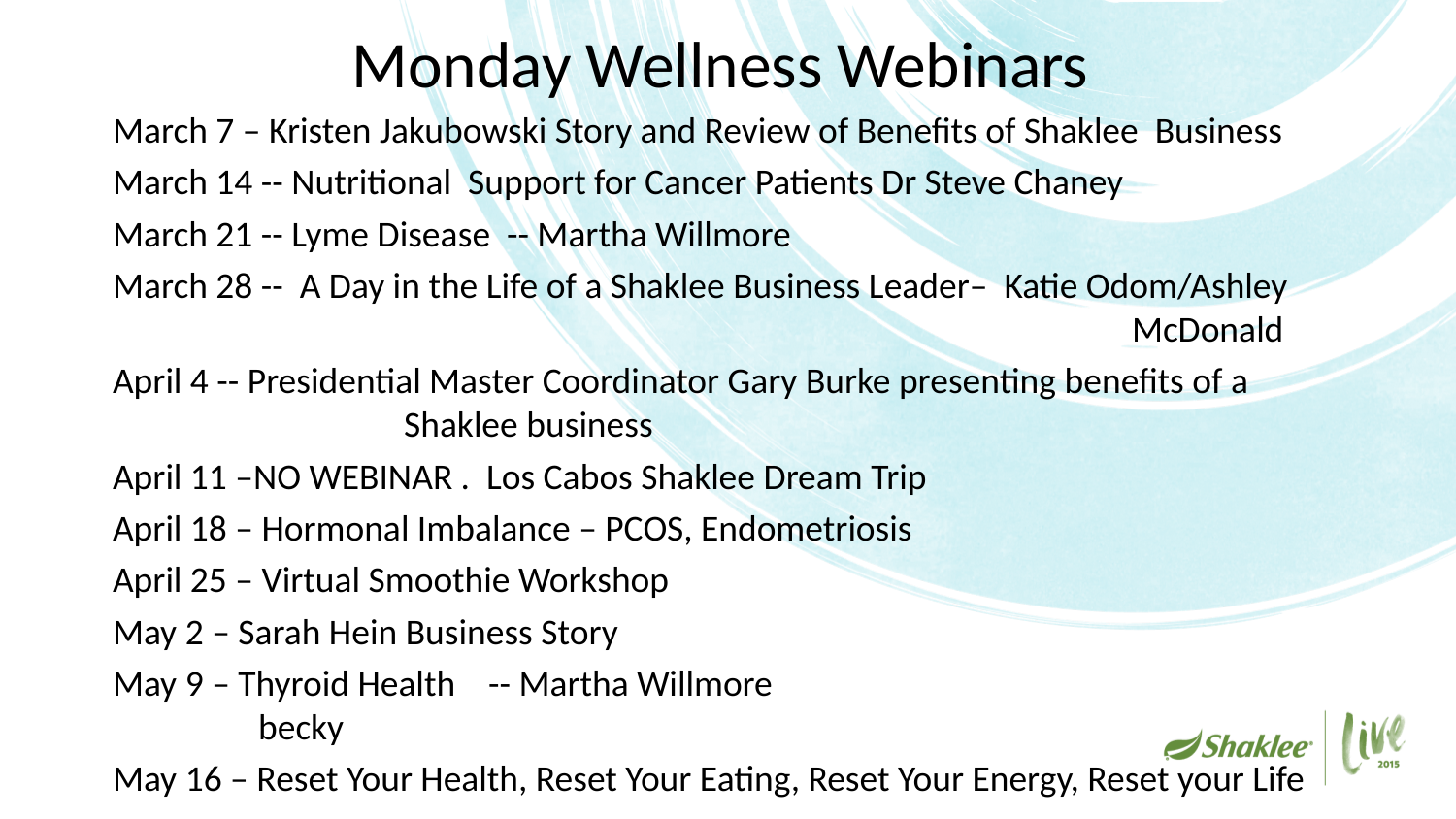

# Monday Wellness Webinars
March 7 – Kristen Jakubowski Story and Review of Benefits of Shaklee  Business
March 14 -- Nutritional  Support for Cancer Patients Dr Steve Chaney
March 21 -- Lyme Disease  -- Martha Willmore
March 28 --  A Day in the Life of a Shaklee Business Leader–  Katie Odom/Ashley 							McDonald
April 4 -- Presidential Master Coordinator Gary Burke presenting benefits of a 			Shaklee business
April 11 –NO WEBINAR .  Los Cabos Shaklee Dream Trip
April 18 – Hormonal Imbalance – PCOS, Endometriosis
April 25 – Virtual Smoothie Workshop
May 2 – Sarah Hein Business Story
May 9 – Thyroid Health    -- Martha Willmore					becky
May 16 – Reset Your Health, Reset Your Eating, Reset Your Energy, Reset your Life